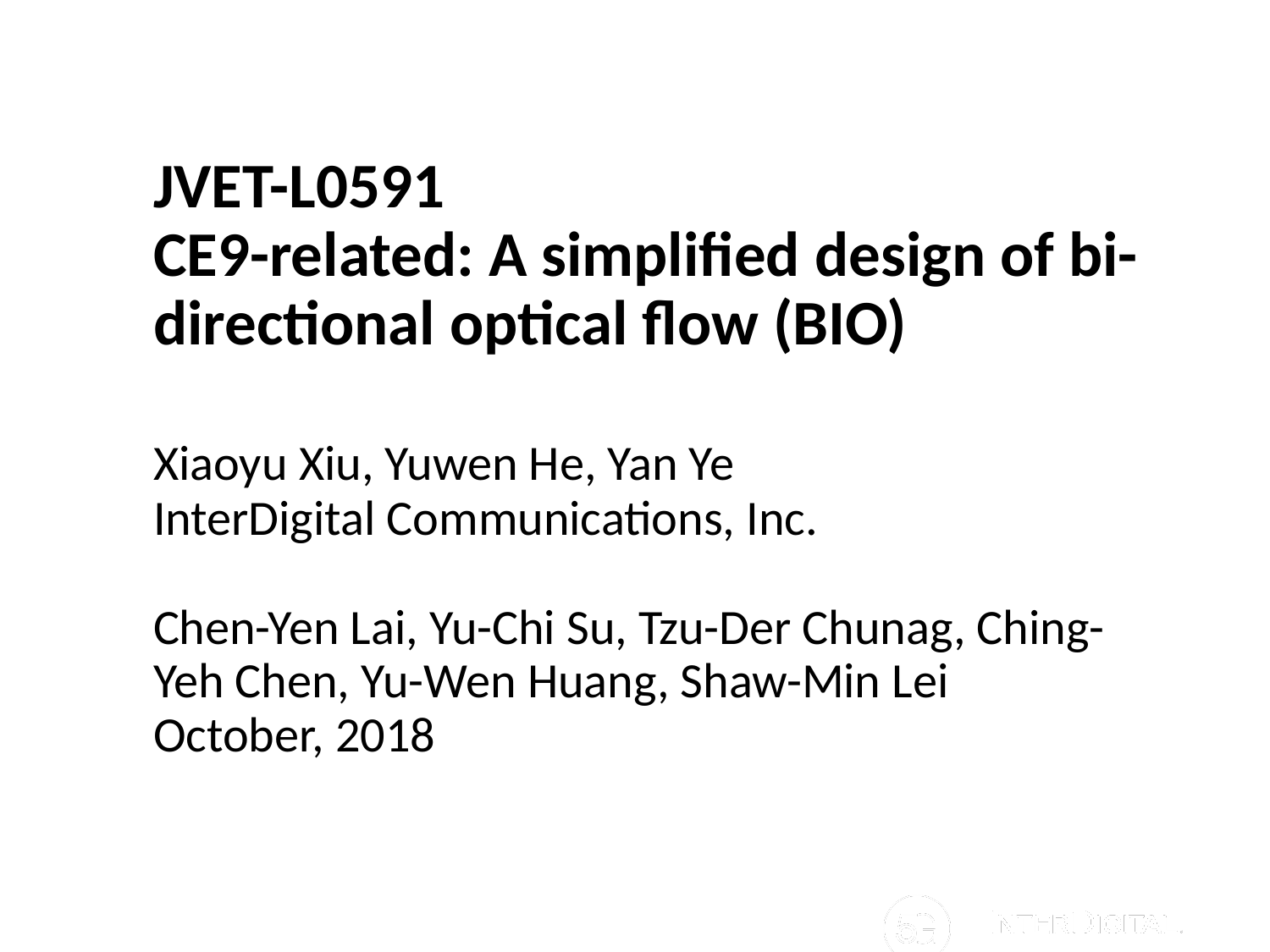

# JVET-L0591 CE9-related: A simplified design of bi-directional optical flow (BIO)
Xiaoyu Xiu, Yuwen He, Yan Ye
InterDigital Communications, Inc.

Chen-Yen Lai, Yu-Chi Su, Tzu-Der Chunag, Ching-Yeh Chen, Yu-Wen Huang, Shaw-Min Lei
October, 2018
© 2018 InterDigital, Inc. All Rights Reserved.
1